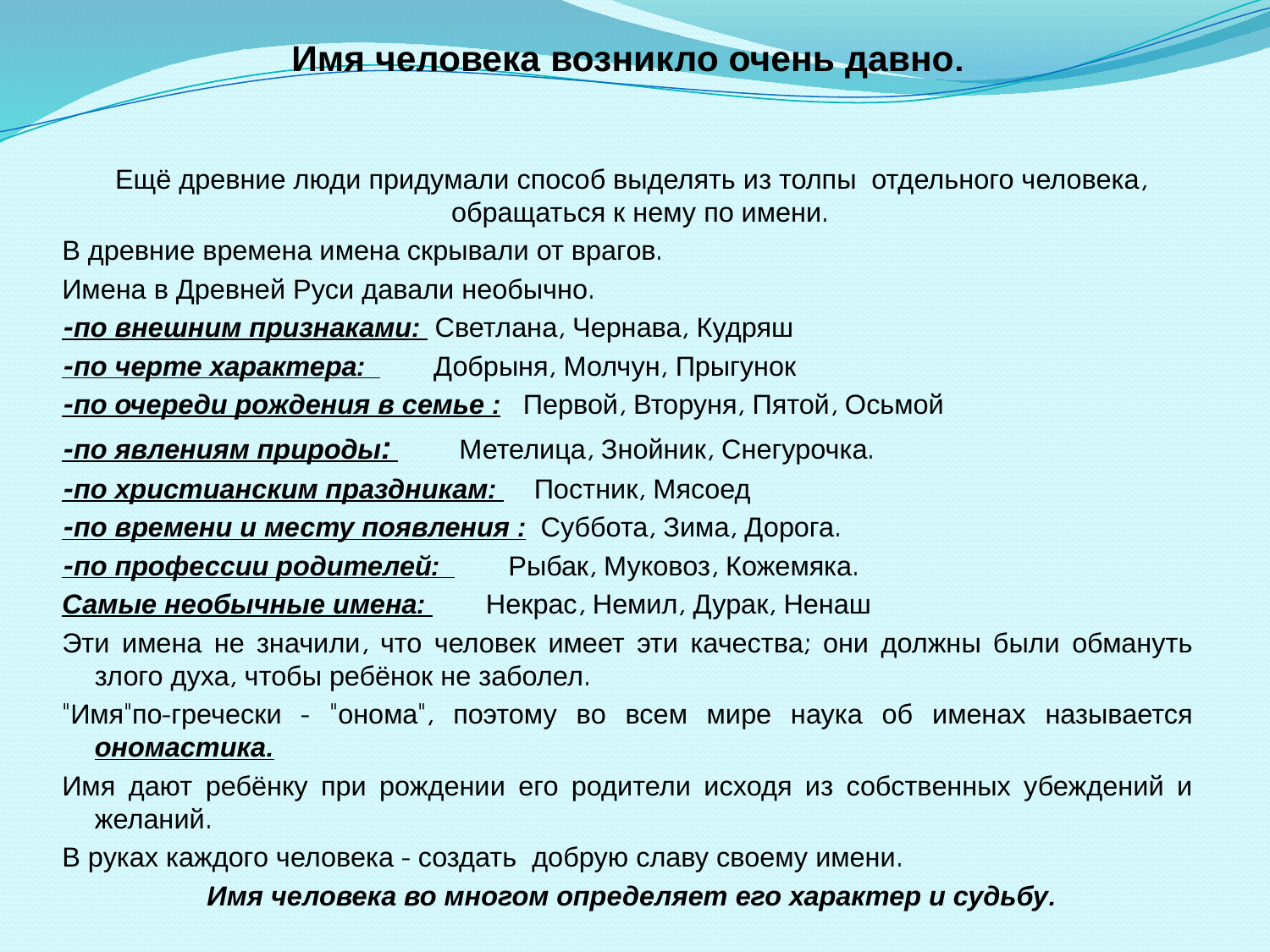

Имя человека возникло очень давно.

 Ещё древние люди придумали способ выделять из толпы  отдельного человека, обращаться к нему по имени.
В древние времена имена скрывали от врагов.
Имена в Древней Руси давали необычно.
-по внешним признаками:  Светлана, Чернава, Кудряш
-по черте характера:         Добрыня, Молчун, Прыгунок
-по очереди рождения в семье :   Первой, Вторуня, Пятой, Осьмой
-по явлениям природы:         Метелица, Знойник, Снегурочка.
-по христианским праздникам:     Постник, Мясоед
-по времени и месту появления :  Суббота, Зима, Дорога.
-по профессии родителей:         Рыбак, Муковоз, Кожемяка.
Самые необычные имена:        Некрас, Немил, Дурак, Ненаш
Эти имена не значили, что человек имеет эти качества; они должны были обмануть злого духа, чтобы ребёнок не заболел.
"Имя"по-гречески - "онома", поэтому во всем мире наука об именах называется ономастика.
Имя дают ребёнку при рождении его родители исходя из собственных убеждений и желаний.
В руках каждого человека - создать  добрую славу своему имени.
 Имя человека во многом определяет его характер и судьбу.